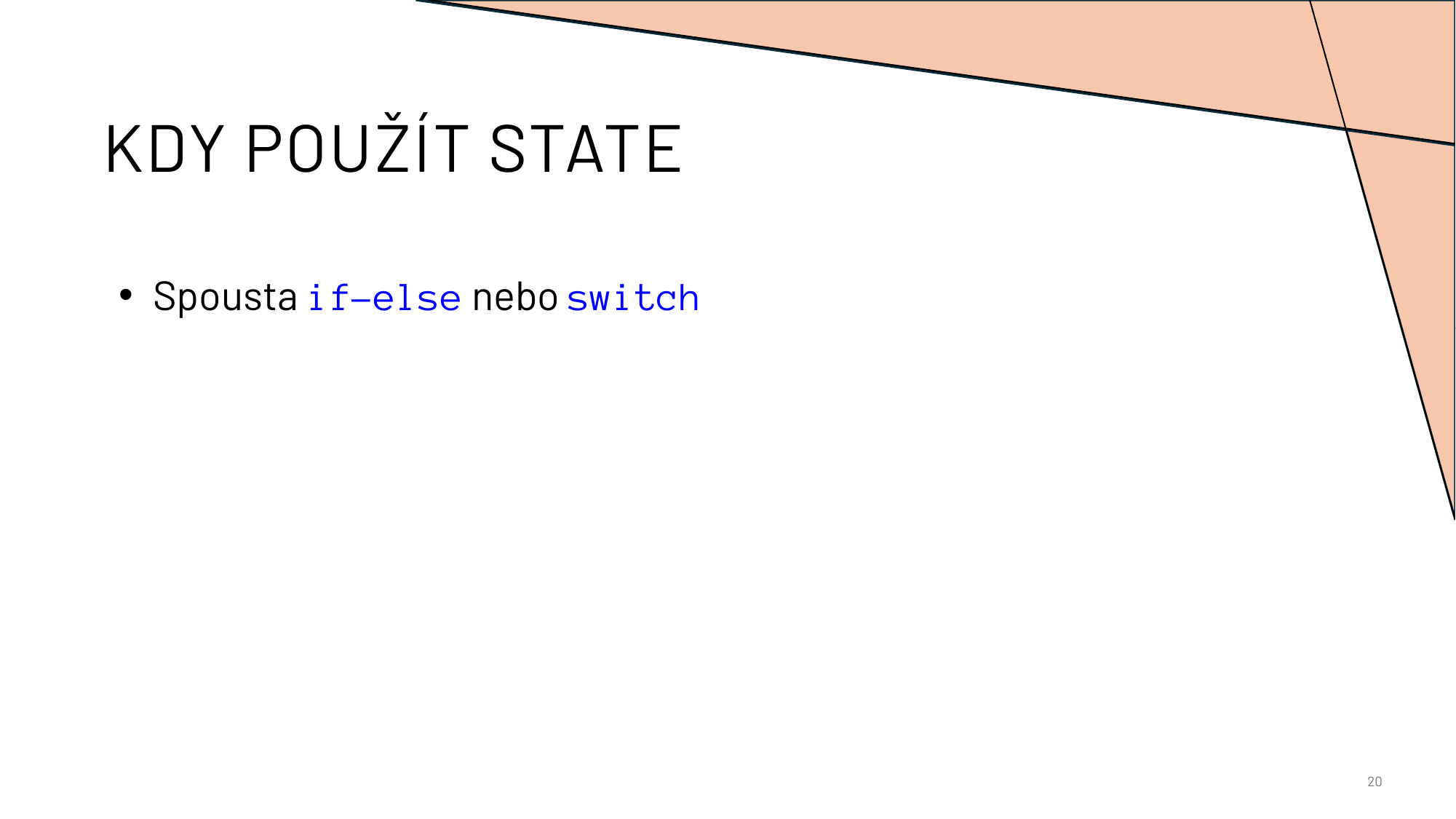

# KDY POUŽÍT STATE

Spousta if-else nebo switch

20